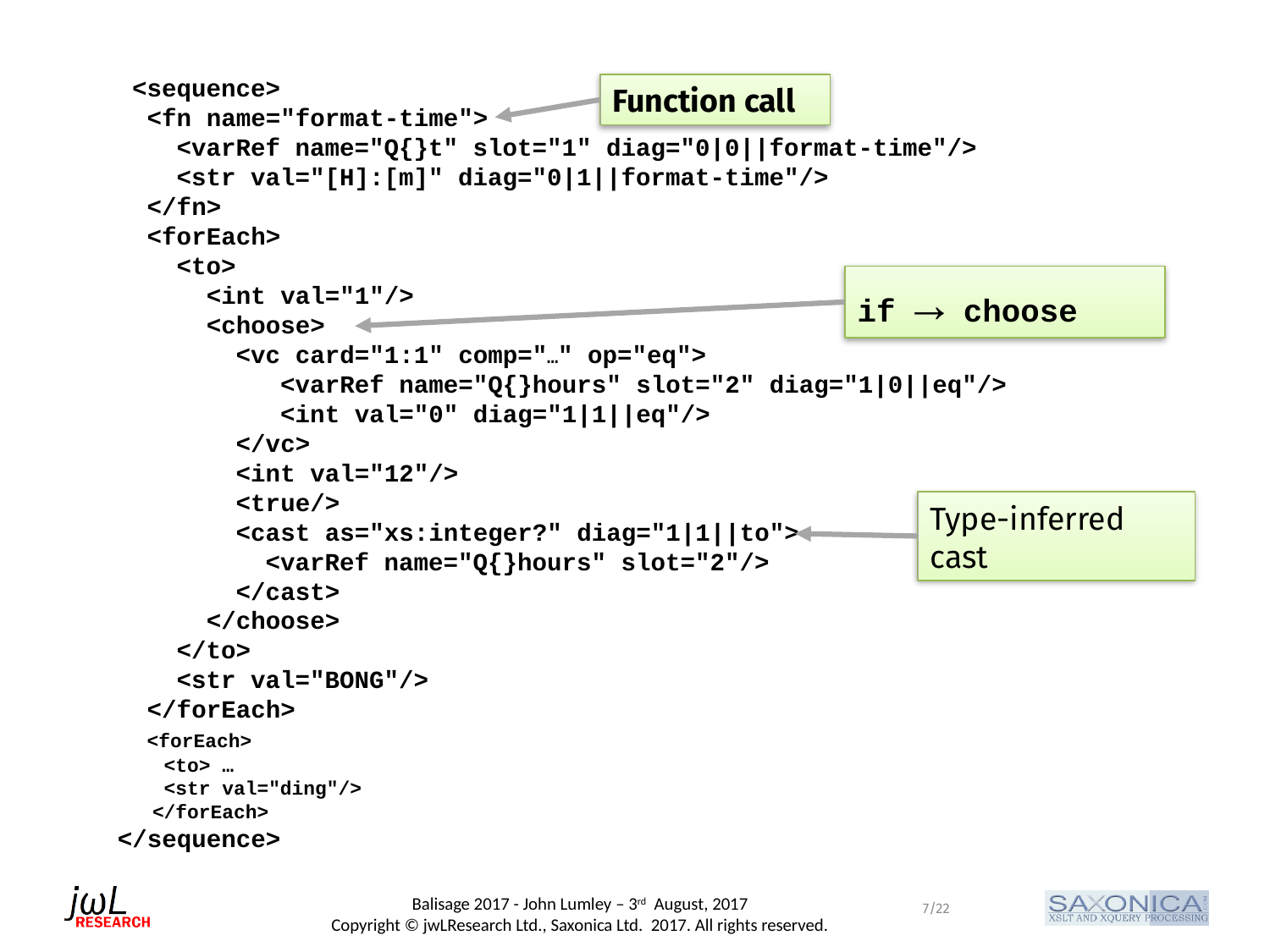

<sequence>
  <fn name="format-time">
    <varRef name="Q{}t" slot="1" diag="0|0||format-time"/>
    <str val="[H]:[m]" diag="0|1||format-time"/>
  </fn>
  <forEach>
    <to>
      <int val="1"/>
      <choose>
        <vc card="1:1" comp="…" op="eq">
           <varRef name="Q{}hours" slot="2" diag="1|0||eq"/>
           <int val="0" diag="1|1||eq"/>
        </vc>
        <int val="12"/>
        <true/>
        <cast as="xs:integer?" diag="1|1||to">
          <varRef name="Q{}hours" slot="2"/>
        </cast>
      </choose>
    </to>
    <str val="BONG"/>
  </forEach>
  <forEach>
    <to> …
    <str val="ding"/>
   </forEach>
</sequence>
Function call
if → choose
Type-inferred cast
7/22